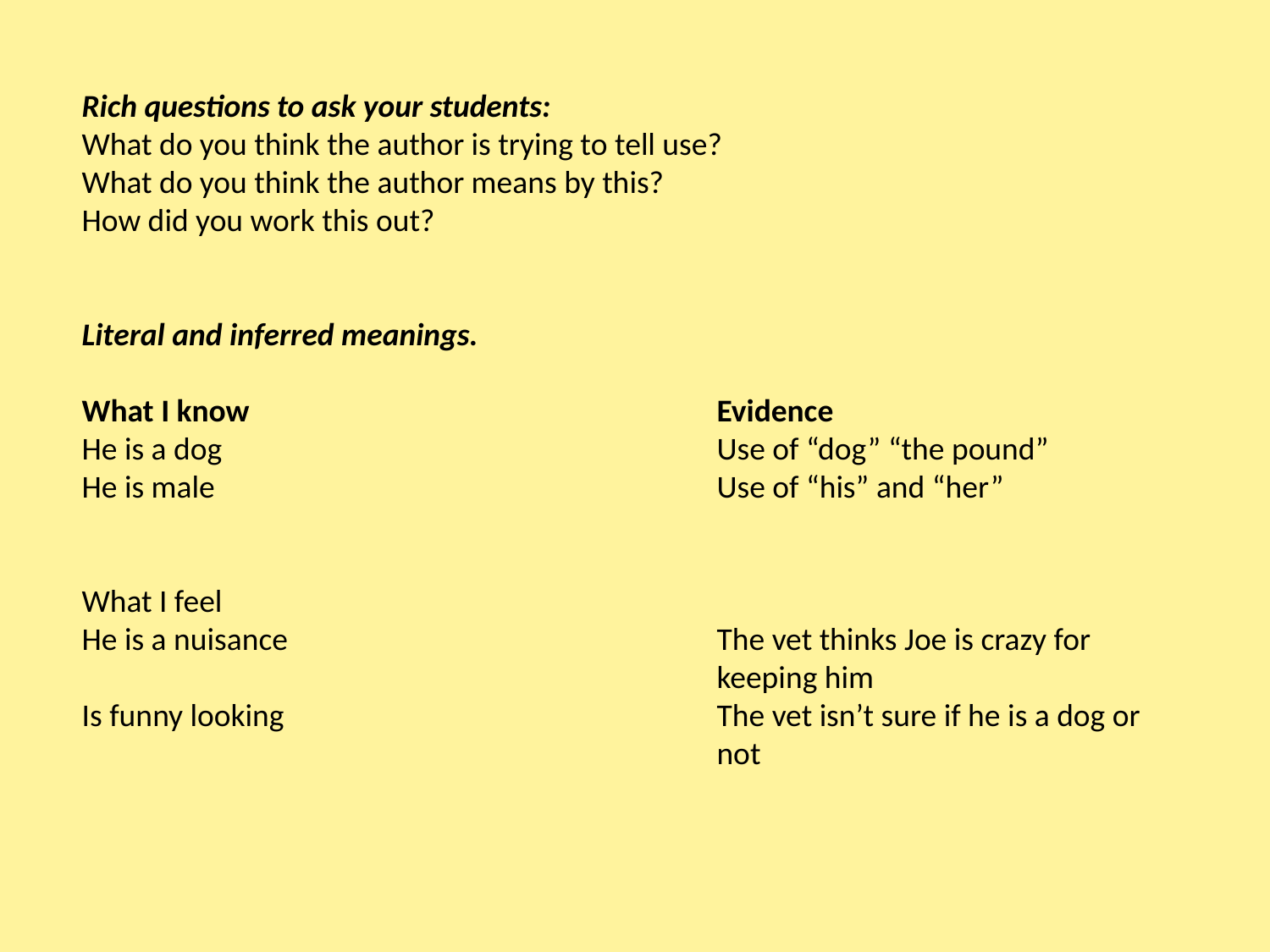

Rich questions to ask your students:
What do you think the author is trying to tell use?
What do you think the author means by this?
How did you work this out?

Literal and inferred meanings.

What I know				Evidence
He is a dog				Use of “dog” “the pound”
He is male				Use of “his” and “her”

What I feel
He is a nuisance				The vet thinks Joe is crazy for
					keeping him
Is funny looking				The vet isn’t sure if he is a dog or
					not